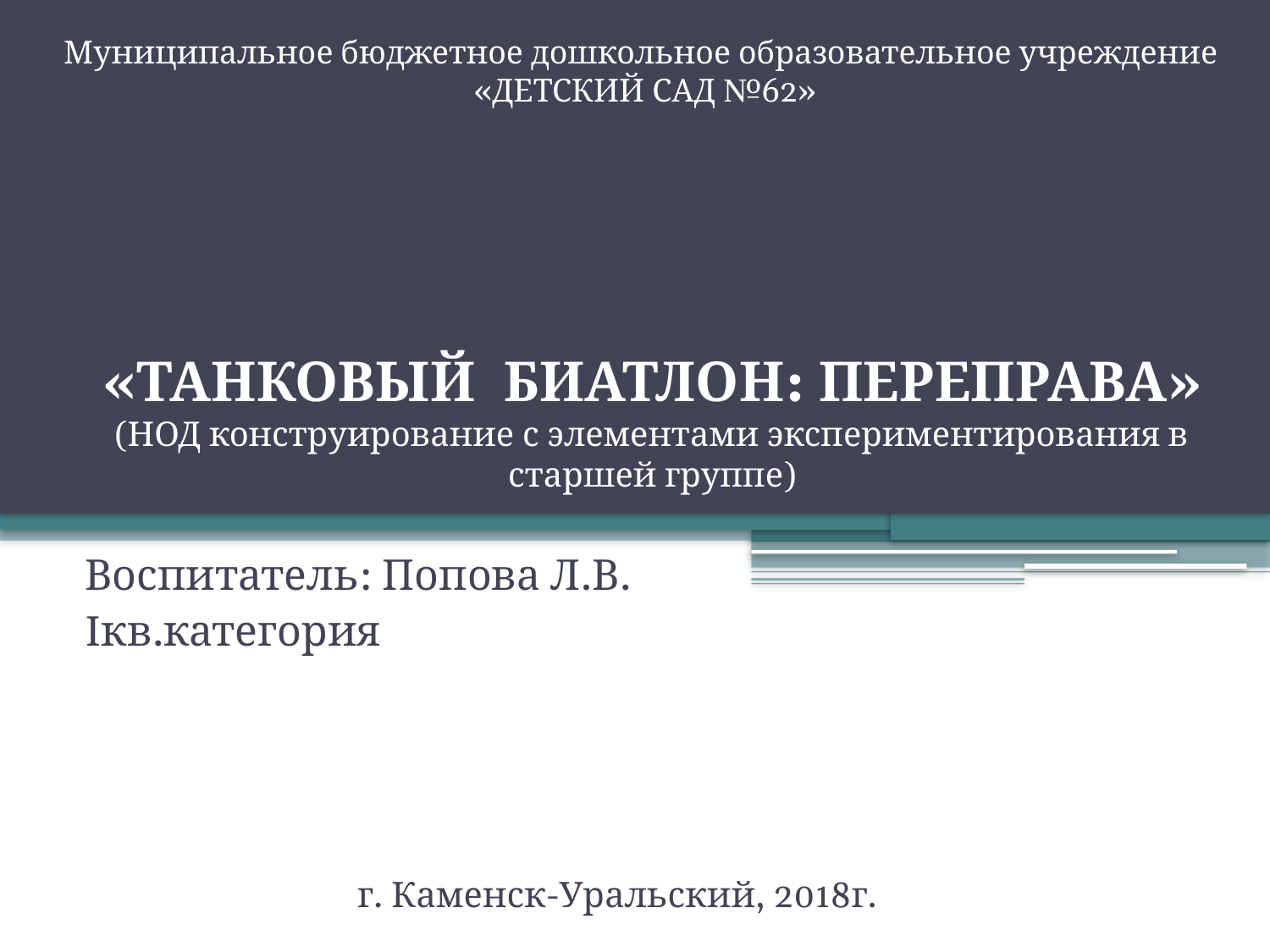

Муниципальное бюджетное дошкольное образовательное учреждение
«ДЕТСКИЙ САД №62»
# «ТАНКОВЫЙ  БИАТЛОН: ПЕРЕПРАВА» (НОД конструирование с элементами экспериментирования в старшей группе)
Воспитатель: Попова Л.В.
Iкв.категория
г. Каменск-Уральский, 2018г.